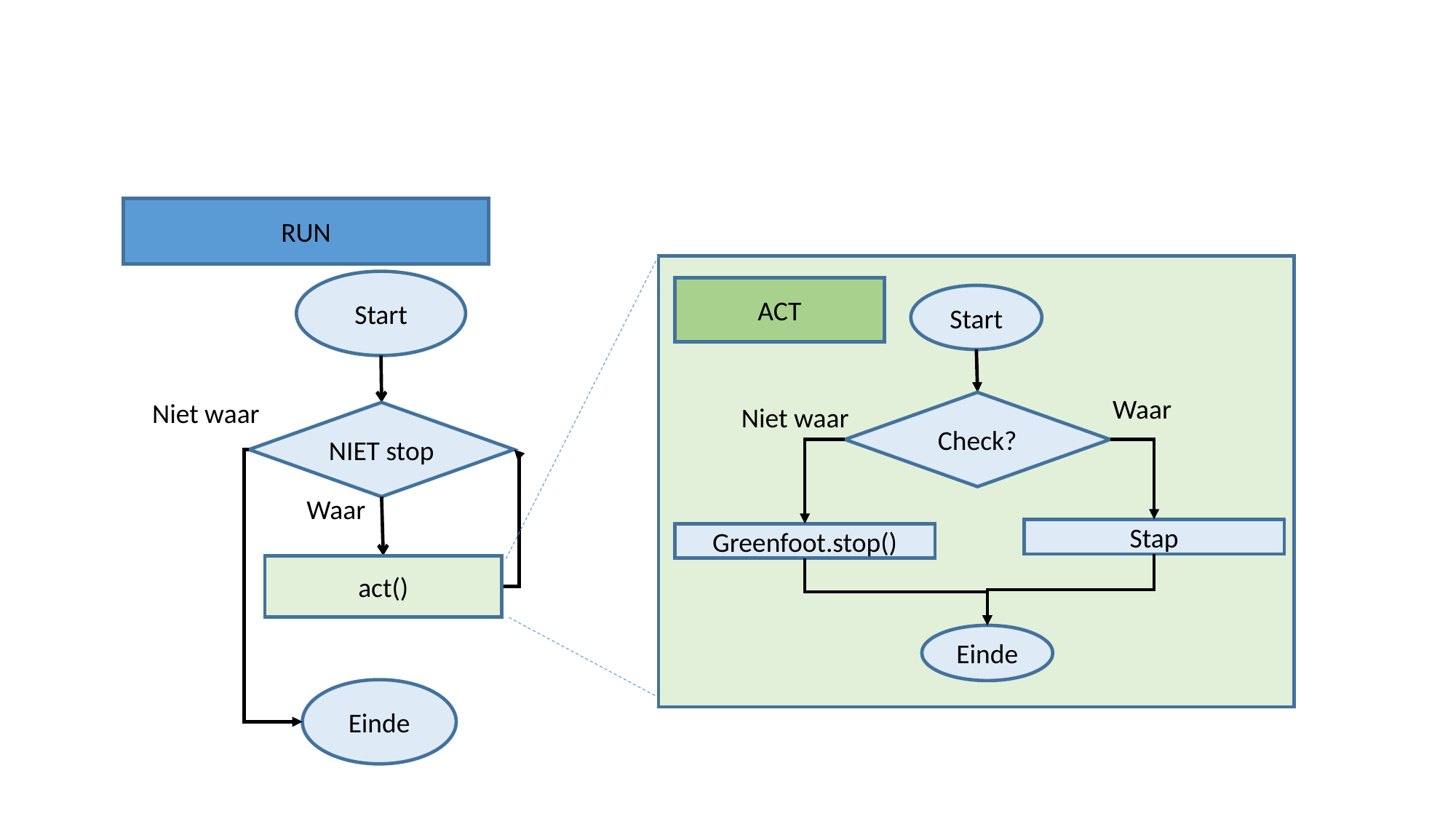

RUN

Start
ACT
Start
Waar
Niet waar
Check?
Niet waar
NIET stop
Waar
Stap
Greenfoot.stop()
act()
Einde
Einde